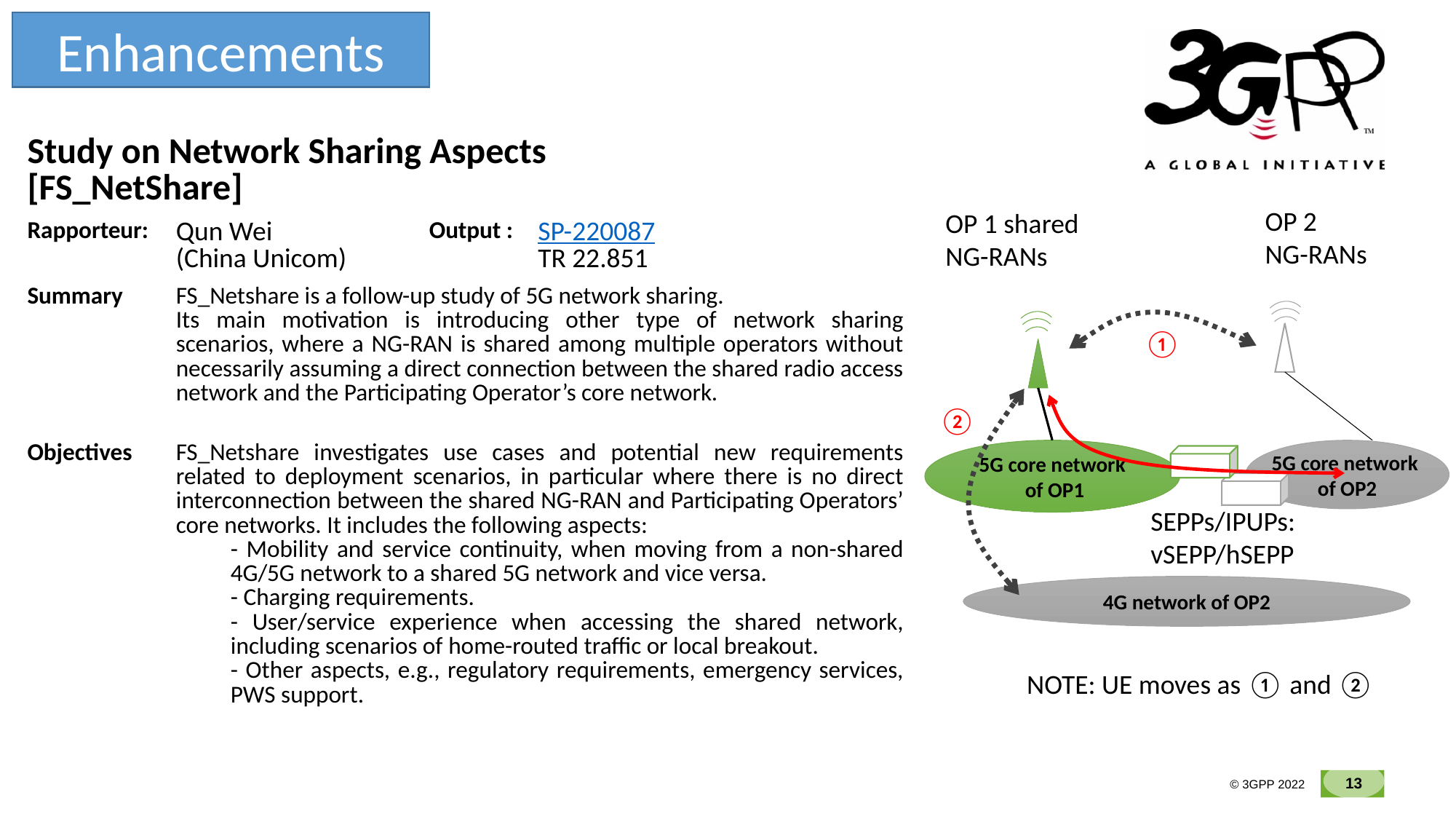

Enhancements
| Study on Network Sharing Aspects [FS\_NetShare] |  |  |  |
| --- | --- | --- | --- |
| Rapporteur: | Qun Wei (China Unicom) | Output : | SP-220087 TR 22.851 |
| Summary | FS\_Netshare is a follow-up study of 5G network sharing. Its main motivation is introducing other type of network sharing scenarios, where a NG-RAN is shared among multiple operators without necessarily assuming a direct connection between the shared radio access network and the Participating Operator’s core network. |  |  |
| Objectives | FS\_Netshare investigates use cases and potential new requirements related to deployment scenarios, in particular where there is no direct interconnection between the shared NG-RAN and Participating Operators’ core networks. It includes the following aspects: - Mobility and service continuity, when moving from a non-shared 4G/5G network to a shared 5G network and vice versa. - Charging requirements. - User/service experience when accessing the shared network, including scenarios of home-routed traffic or local breakout. - Other aspects, e.g., regulatory requirements, emergency services, PWS support. |  |  |
OP 2
NG-RANs
OP 1 shared
NG-RANs

5G core network
 of OP1
5G core network
of OP2

4G network of OP2

①

②

SEPPs/IPUPs: vSEPP/hSEPP
NOTE: UE moves as ① and ②